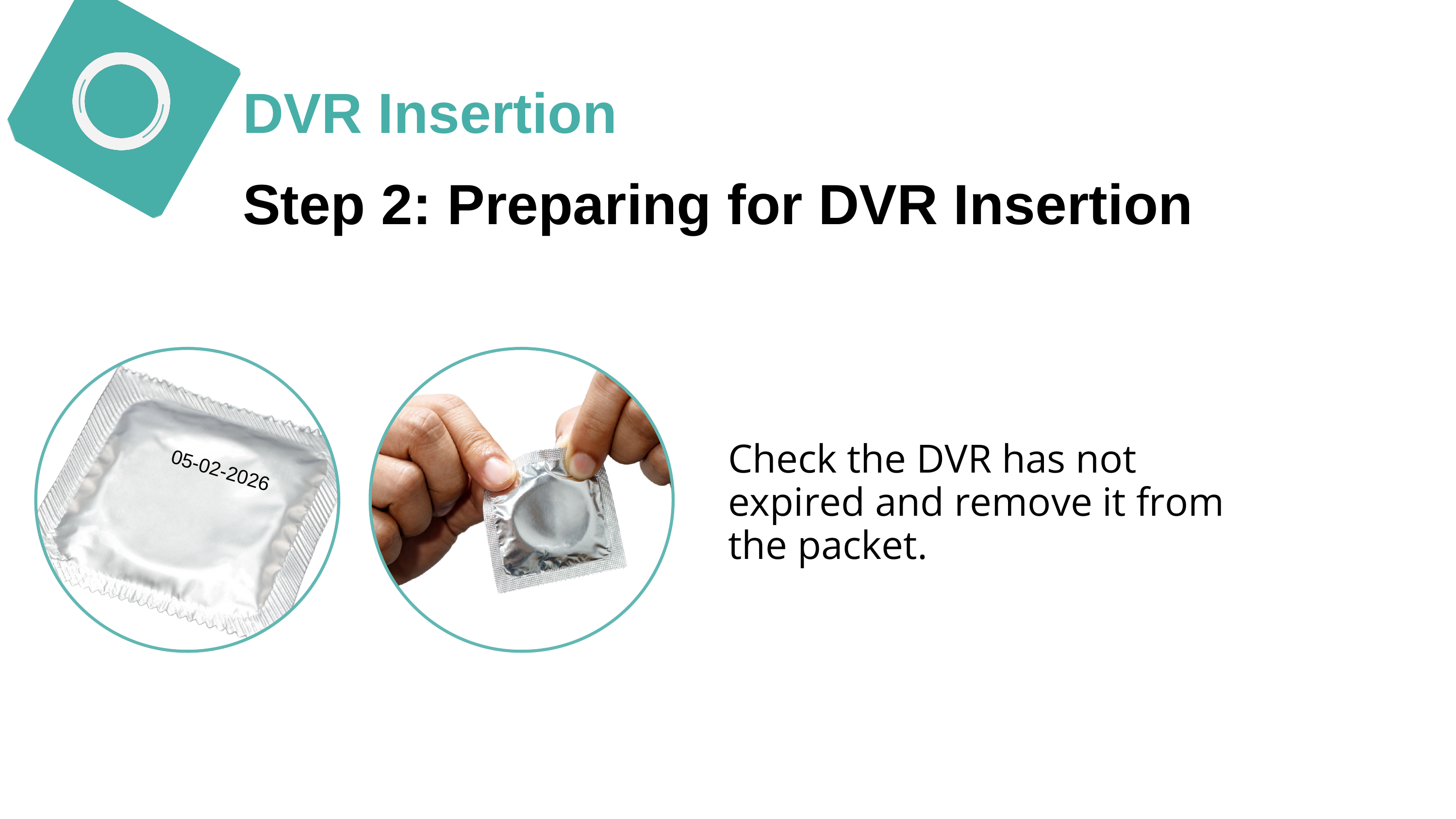

DVR Insertion
Step 2: Preparing for DVR Insertion

Check the DVR has not expired and remove it from the packet.
05-02-2026